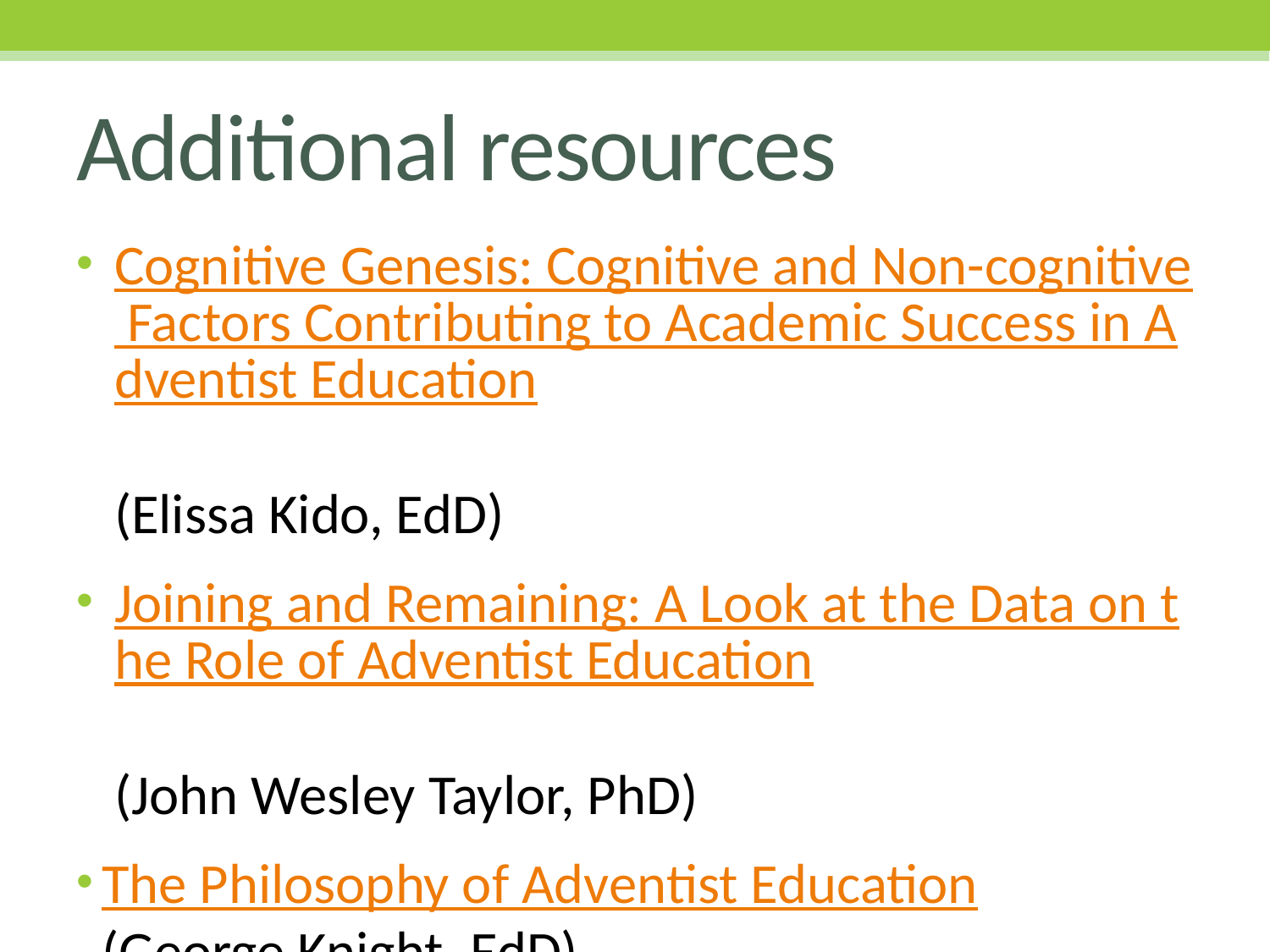

# Additional resources
Cognitive Genesis: Cognitive and Non-cognitive Factors Contributing to Academic Success in Adventist Education
(Elissa Kido, EdD)
​Joining and Remaining: A Look at the Data on the Role of Adventist Education
(John Wesley Taylor, PhD)
The Philosophy of Adventist Education
(George Knight, EdD)